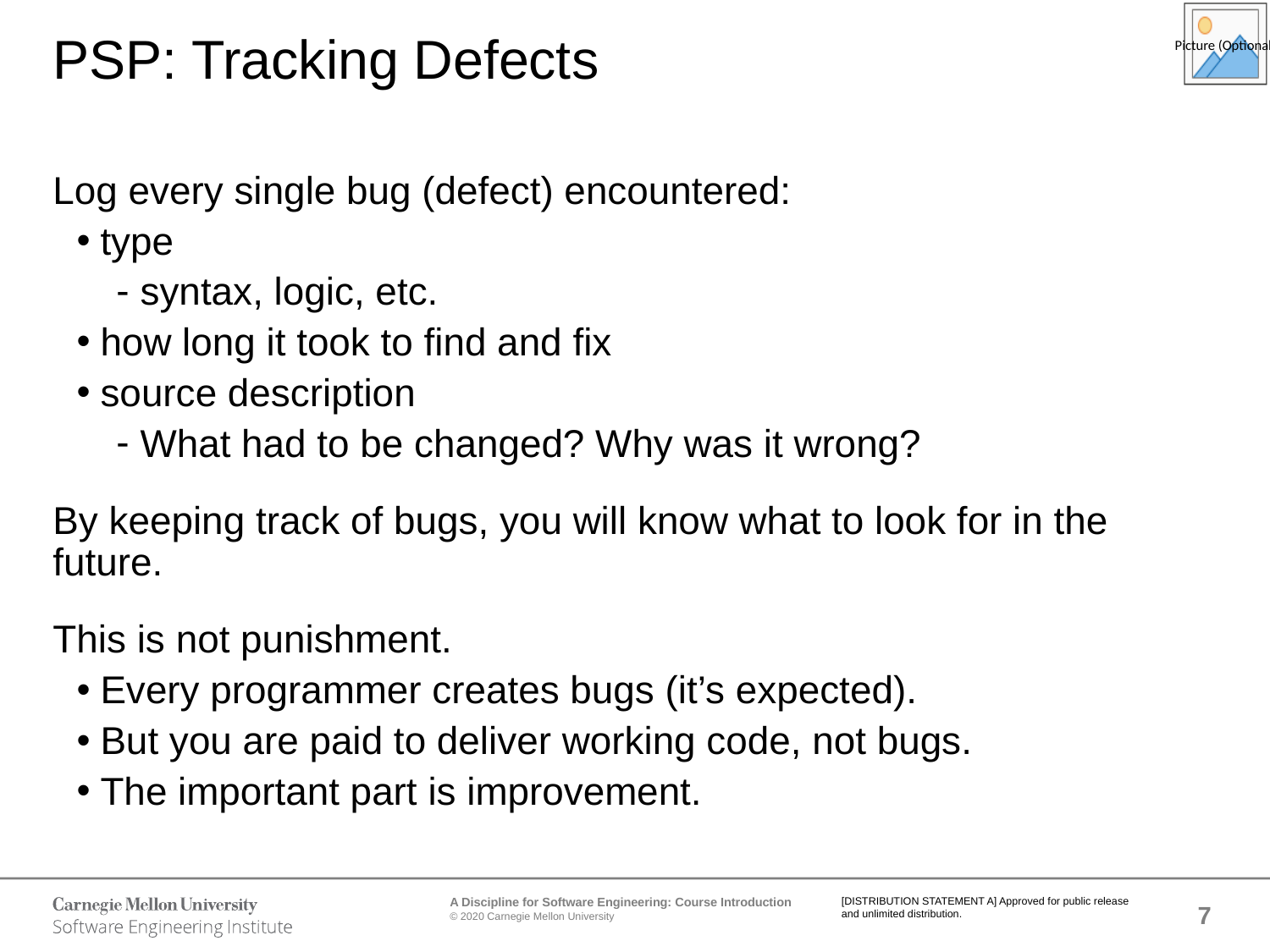

# PSP: Tracking Defects
Log every single bug (defect) encountered:
type
syntax, logic, etc.
how long it took to find and fix
source description
What had to be changed? Why was it wrong?
By keeping track of bugs, you will know what to look for in the future.
This is not punishment.
Every programmer creates bugs (it’s expected).
But you are paid to deliver working code, not bugs.
The important part is improvement.